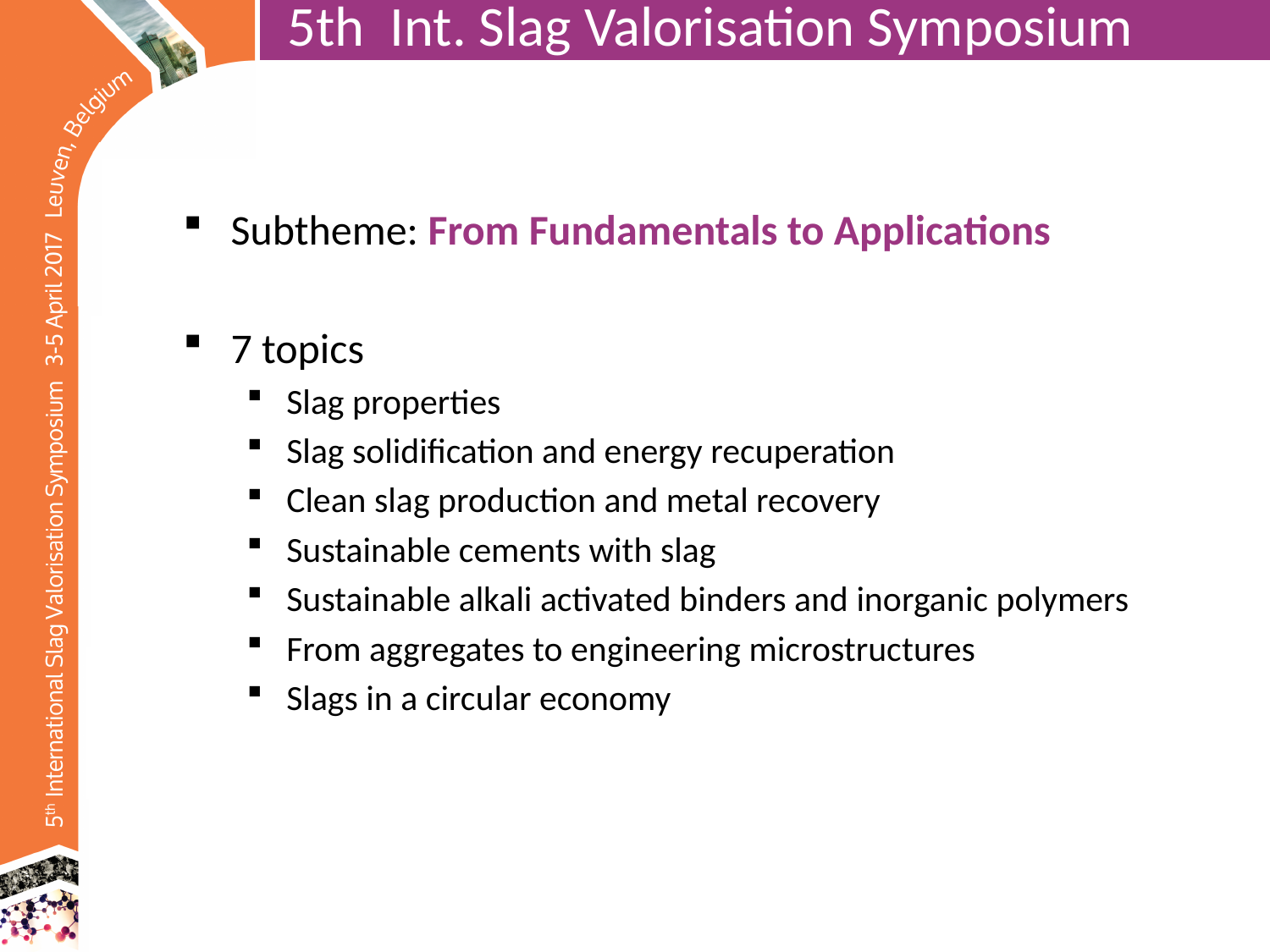

# 5th  Int. Slag Valorisation Symposium
Subtheme: From Fundamentals to Applications

7 topics
Slag properties
Slag solidification and energy recuperation
Clean slag production and metal recovery
Sustainable cements with slag
Sustainable alkali activated binders and inorganic polymers
From aggregates to engineering microstructures
Slags in a circular economy